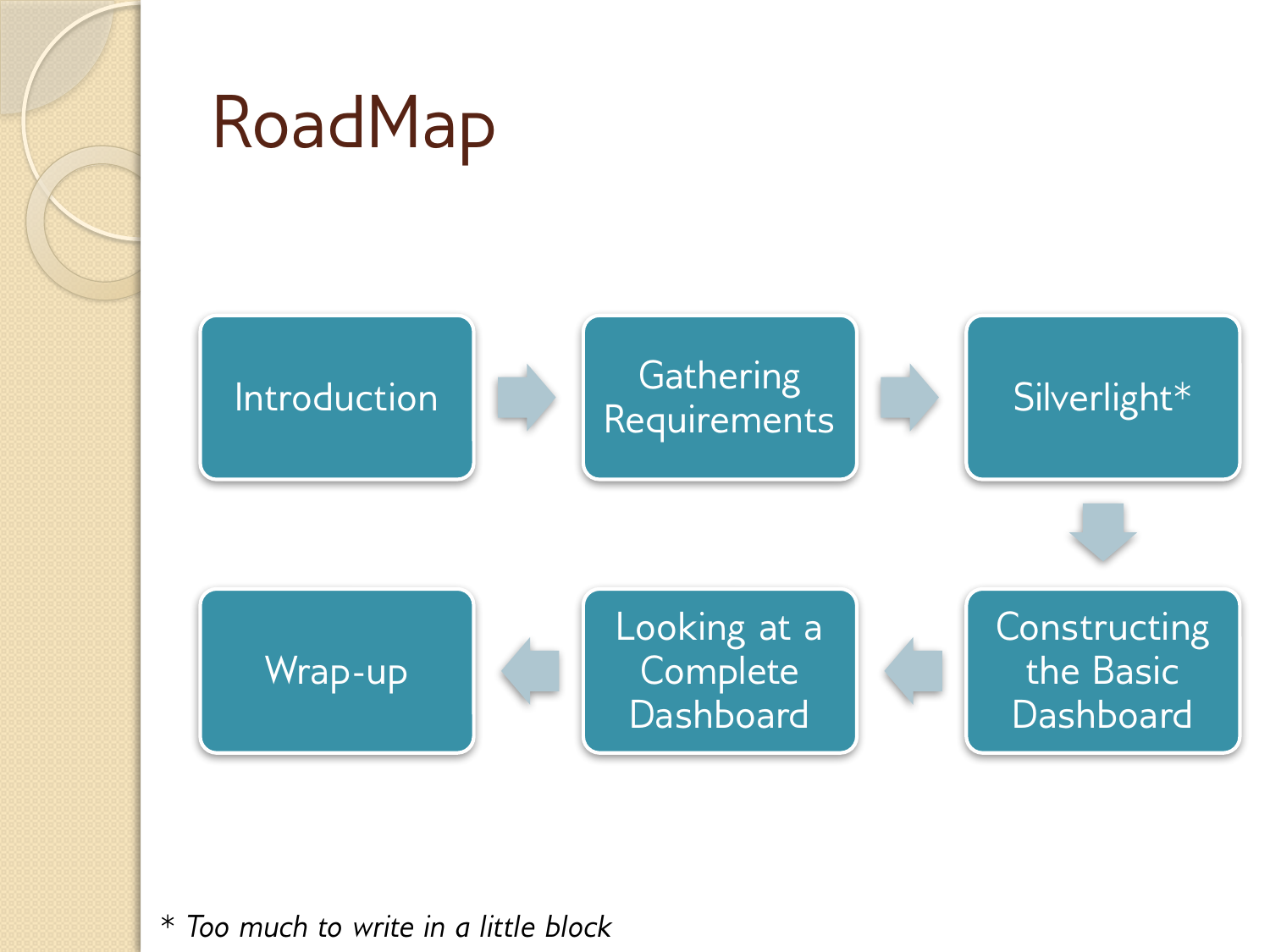

# RoadMap
Introduction

Gathering Requirements

Silverlight*

Constructing the Basic Dashboard

Looking at a Complete Dashboard

Wrap-up
* Too much to write in a little block